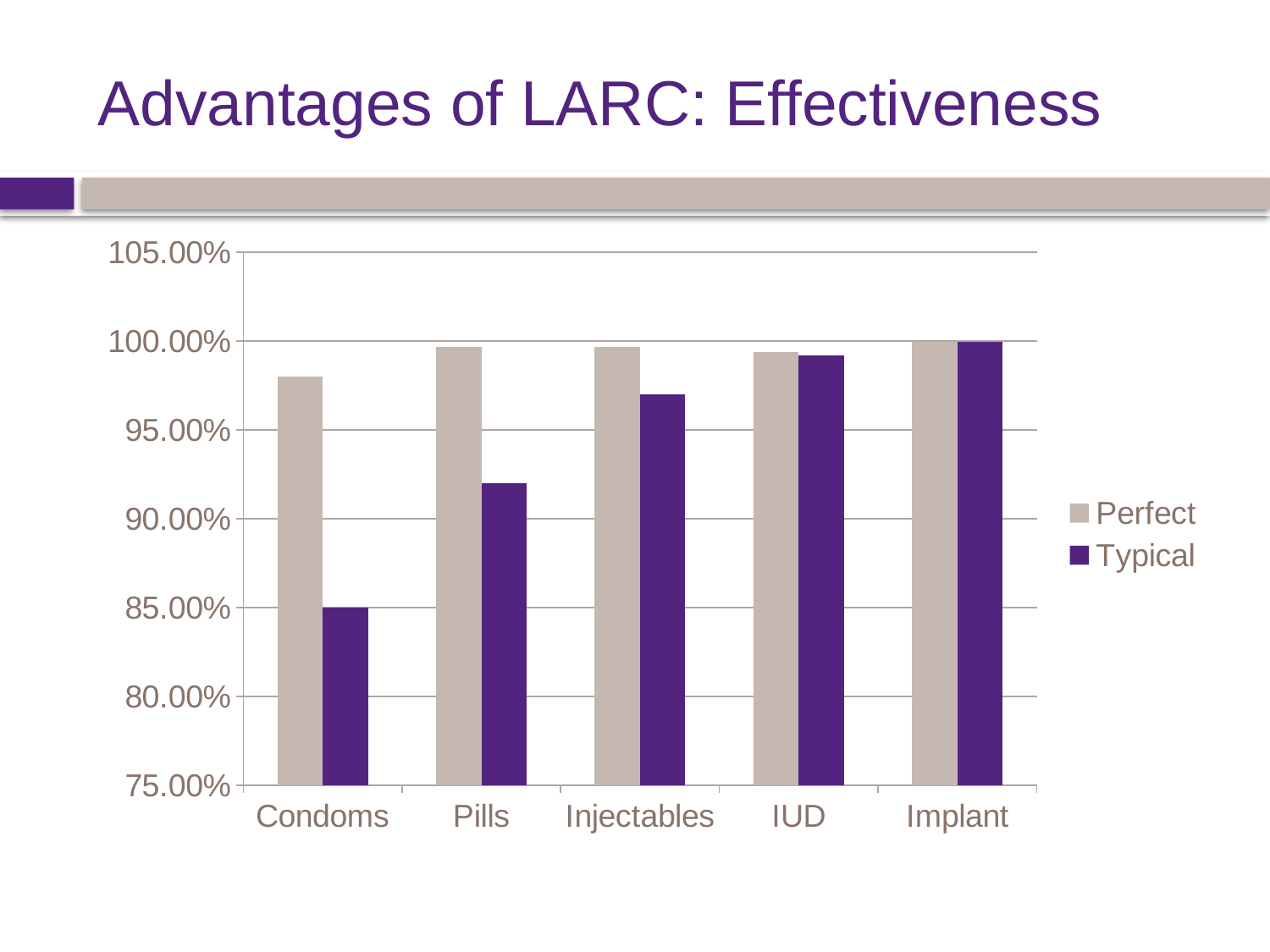

# Advantages of LARC: Effectiveness

### Chart

| Category | Perfect | Typical |
|---|---|---|
| Condoms | 0.98 | 0.850000000000001 |
| Pills | 0.997 | 0.92 |
| Injectables | 0.997 | 0.97 |
| IUD | 0.994 | 0.992 |
| Implant | 0.9995 | 0.9995 |